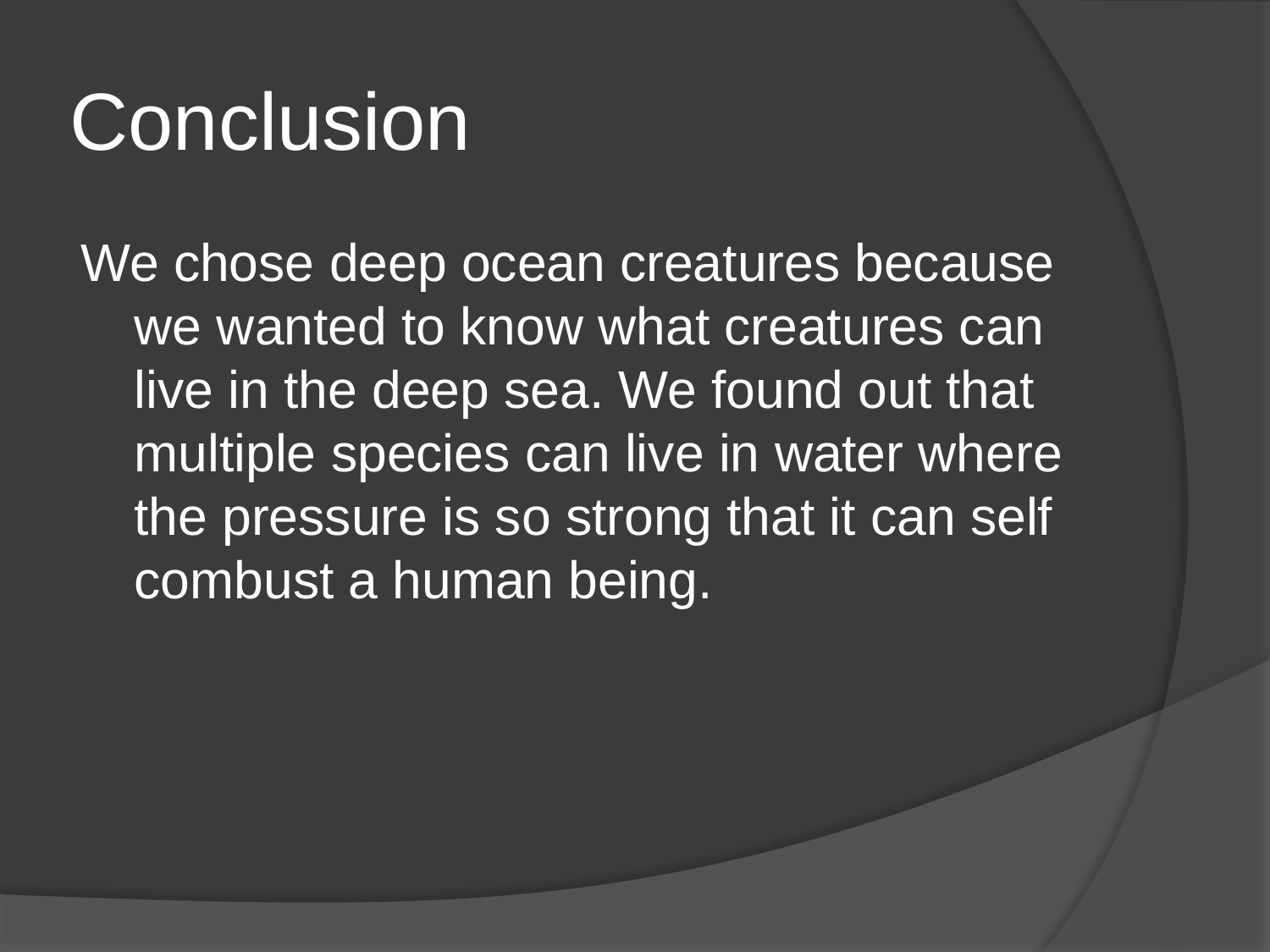

# Conclusion
We chose deep ocean creatures because we wanted to know what creatures can live in the deep sea. We found out that multiple species can live in water where the pressure is so strong that it can self combust a human being.